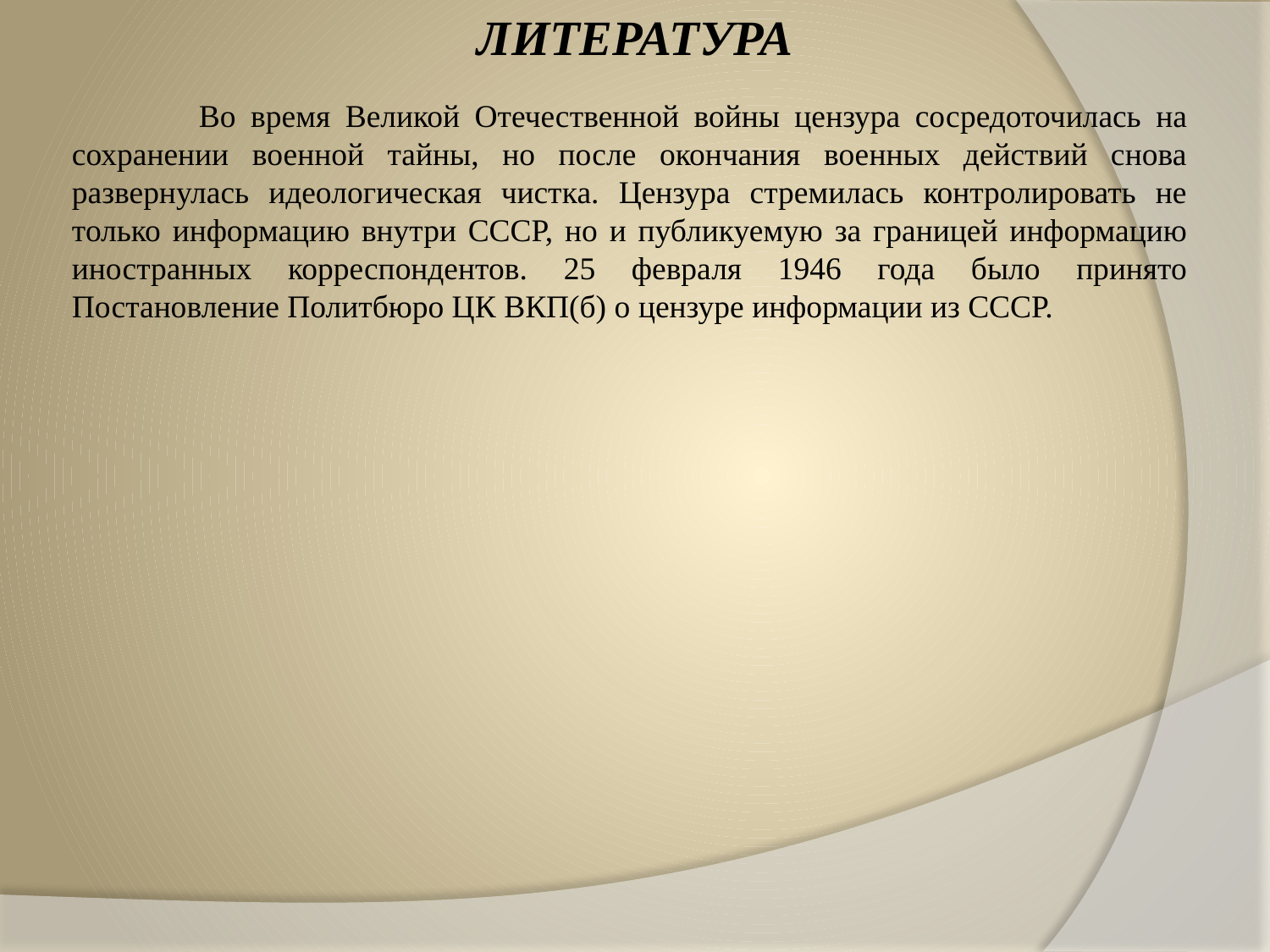

ЛИТЕРАТУРА

	Во время Великой Отечественной войны цензура сосредоточилась на сохранении военной тайны, но после окончания военных действий снова развернулась идеологическая чистка. Цензура стремилась контролировать не только информацию внутри СССР, но и публикуемую за границей информацию иностранных корреспондентов. 25 февраля 1946 года было принято Постановление Политбюро ЦК ВКП(б) о цензуре информации из СССР.